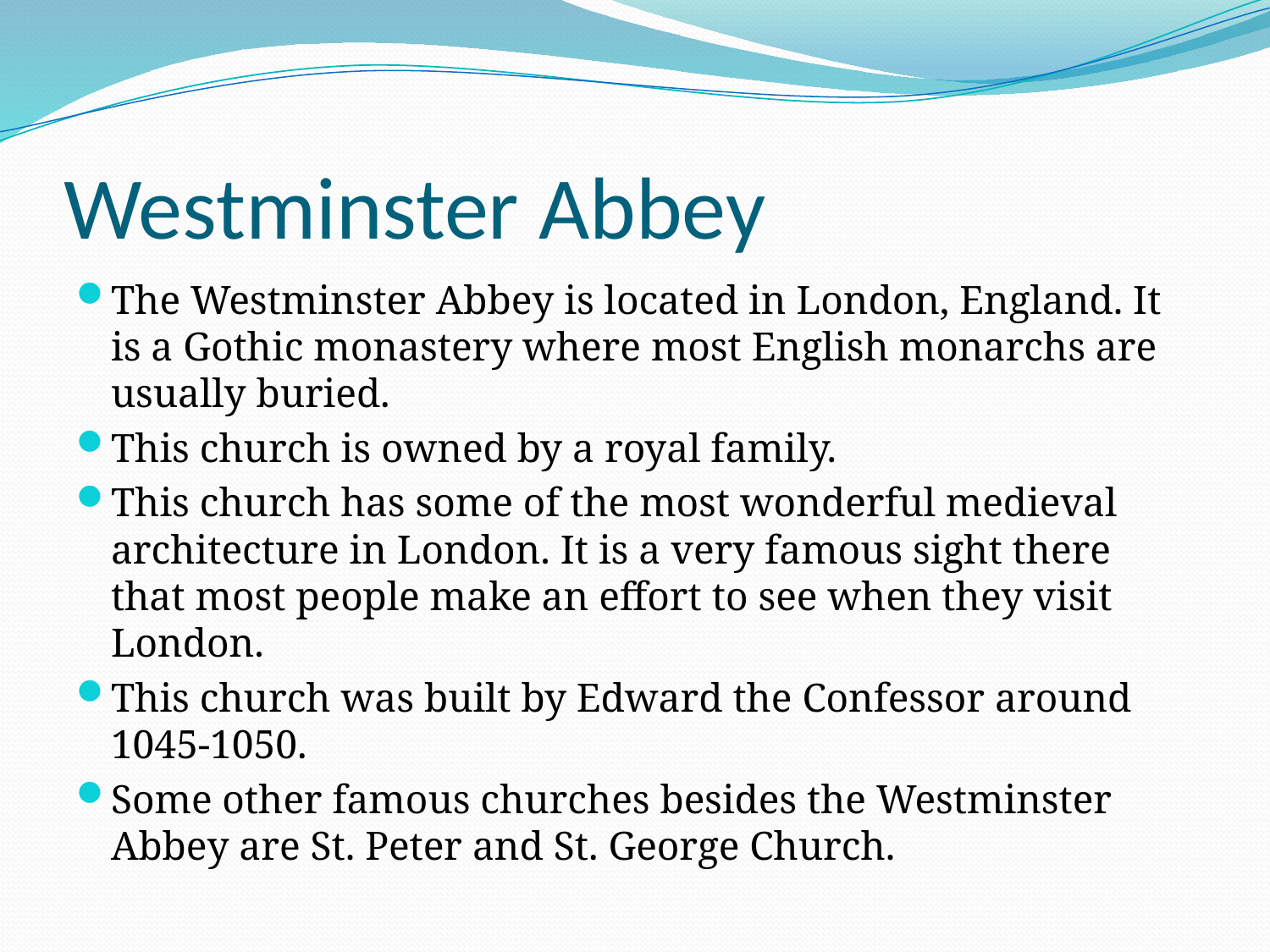

# Westminster Abbey
The Westminster Abbey is located in London, England. It is a Gothic monastery where most English monarchs are usually buried.
This church is owned by a royal family.
This church has some of the most wonderful medieval architecture in London. It is a very famous sight there that most people make an effort to see when they visit London.
This church was built by Edward the Confessor around 1045-1050.
Some other famous churches besides the Westminster Abbey are St. Peter and St. George Church.